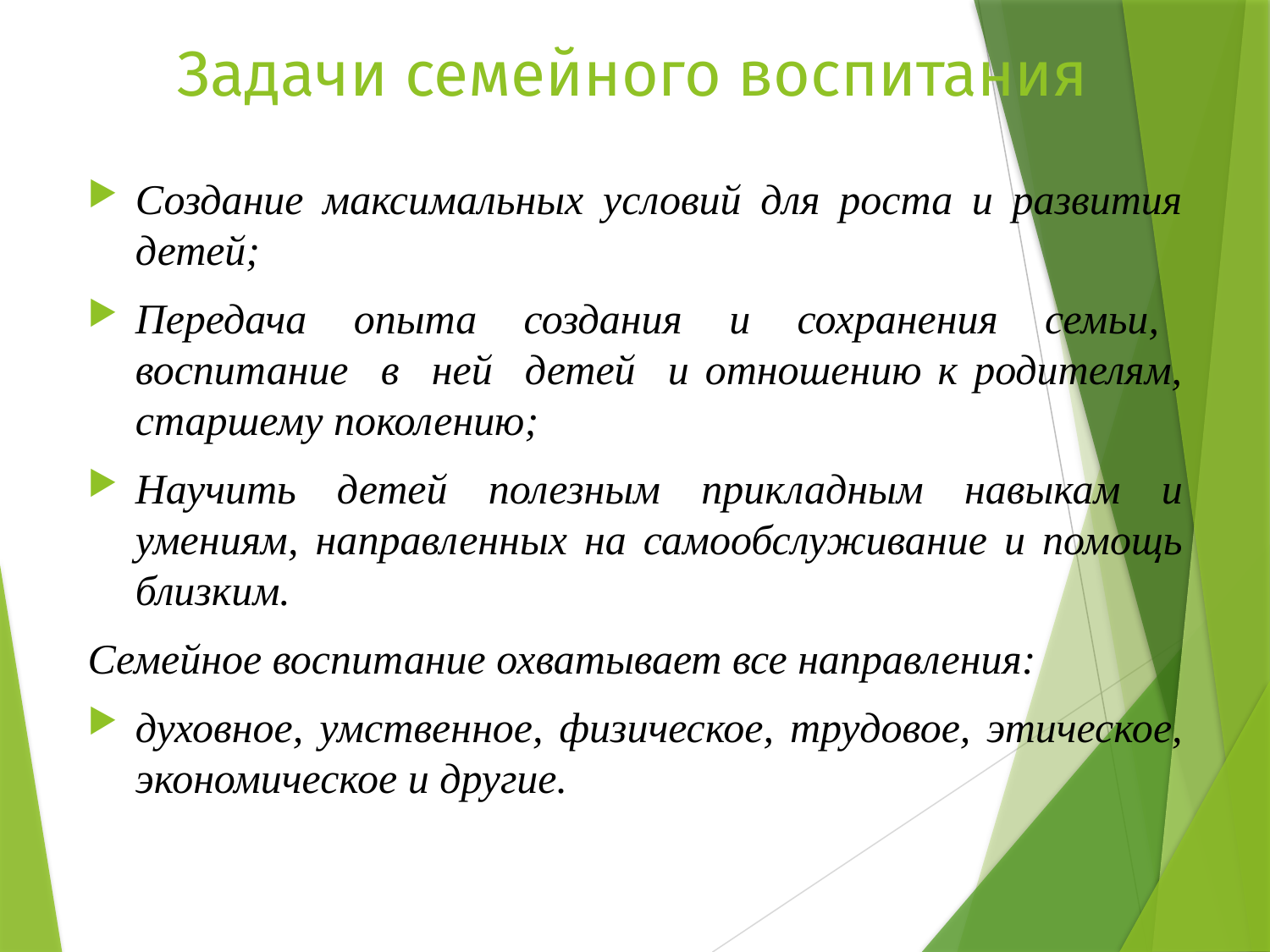

# Задачи семейного воспитания
Создание максимальных условий для роста и развития детей;
Передача  опыта  создания  и  сохранения  семьи,  воспитание  в  ней  детей  и отношению к родителям, старшему поколению;
Научить детей полезным прикладным навыкам и умениям, направленных на самообслуживание и помощь близким.
Семейное воспитание охватывает все направления:
духовное, умственное, физическое, трудовое, этическое, экономическое и другие.